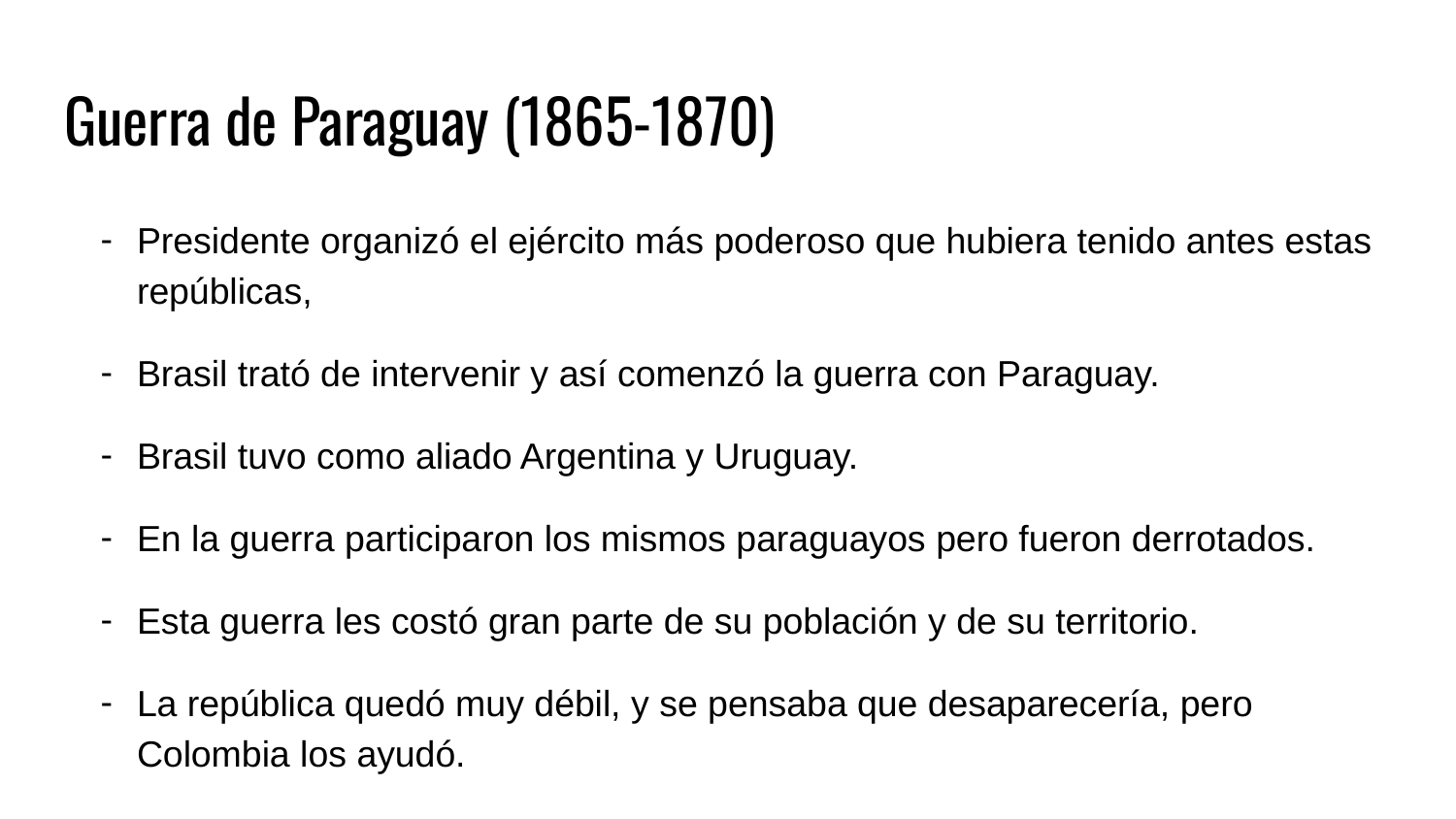

# Guerra de Paraguay (1865-1870)
Presidente organizó el ejército más poderoso que hubiera tenido antes estas repúblicas,
Brasil trató de intervenir y así comenzó la guerra con Paraguay.
Brasil tuvo como aliado Argentina y Uruguay.
En la guerra participaron los mismos paraguayos pero fueron derrotados.
Esta guerra les costó gran parte de su población y de su territorio.
La república quedó muy débil, y se pensaba que desaparecería, pero Colombia los ayudó.